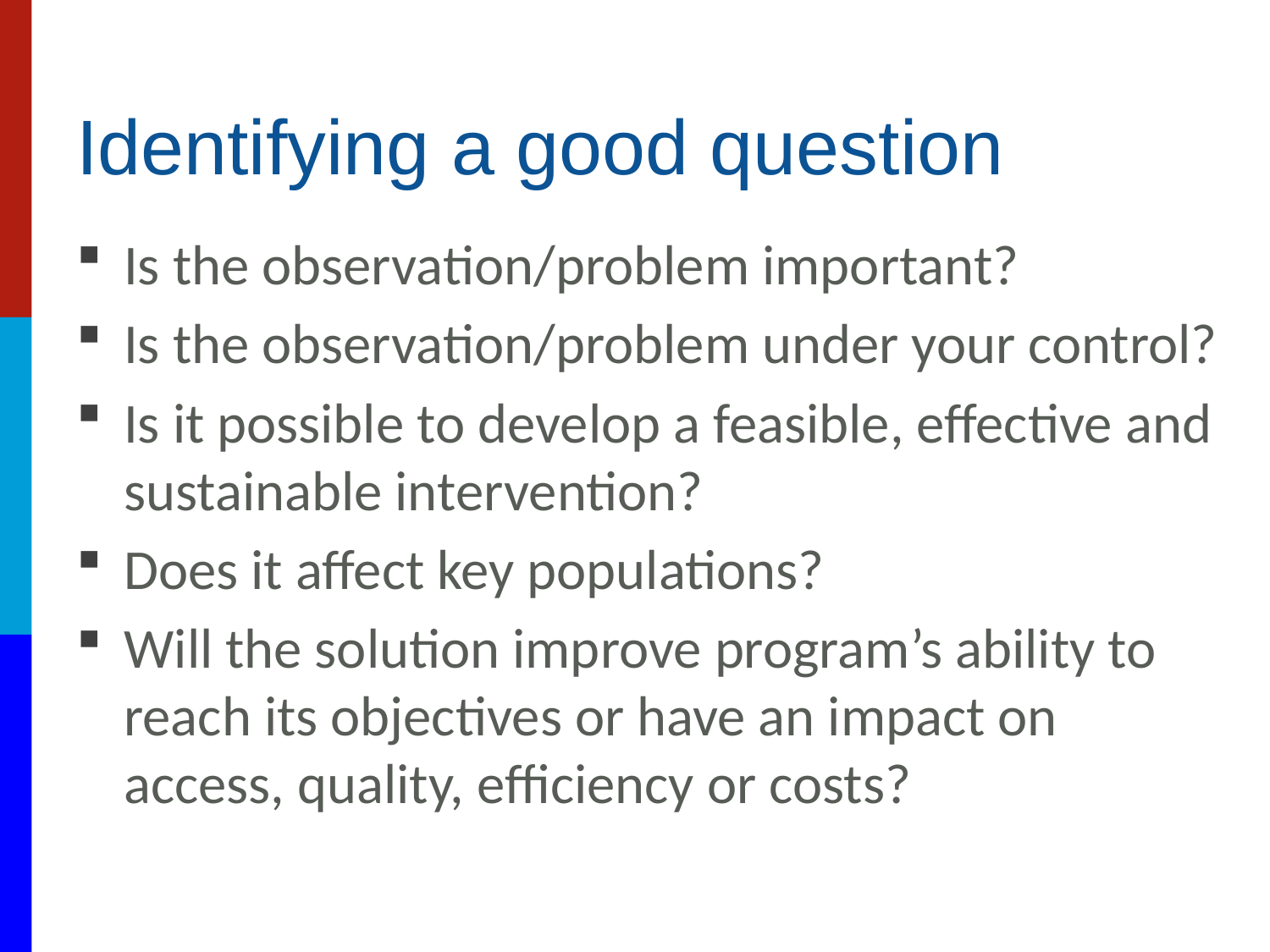

# Identifying a good question
Is the observation/problem important?
Is the observation/problem under your control?
Is it possible to develop a feasible, effective and sustainable intervention?
Does it affect key populations?
Will the solution improve program’s ability to reach its objectives or have an impact on access, quality, efficiency or costs?